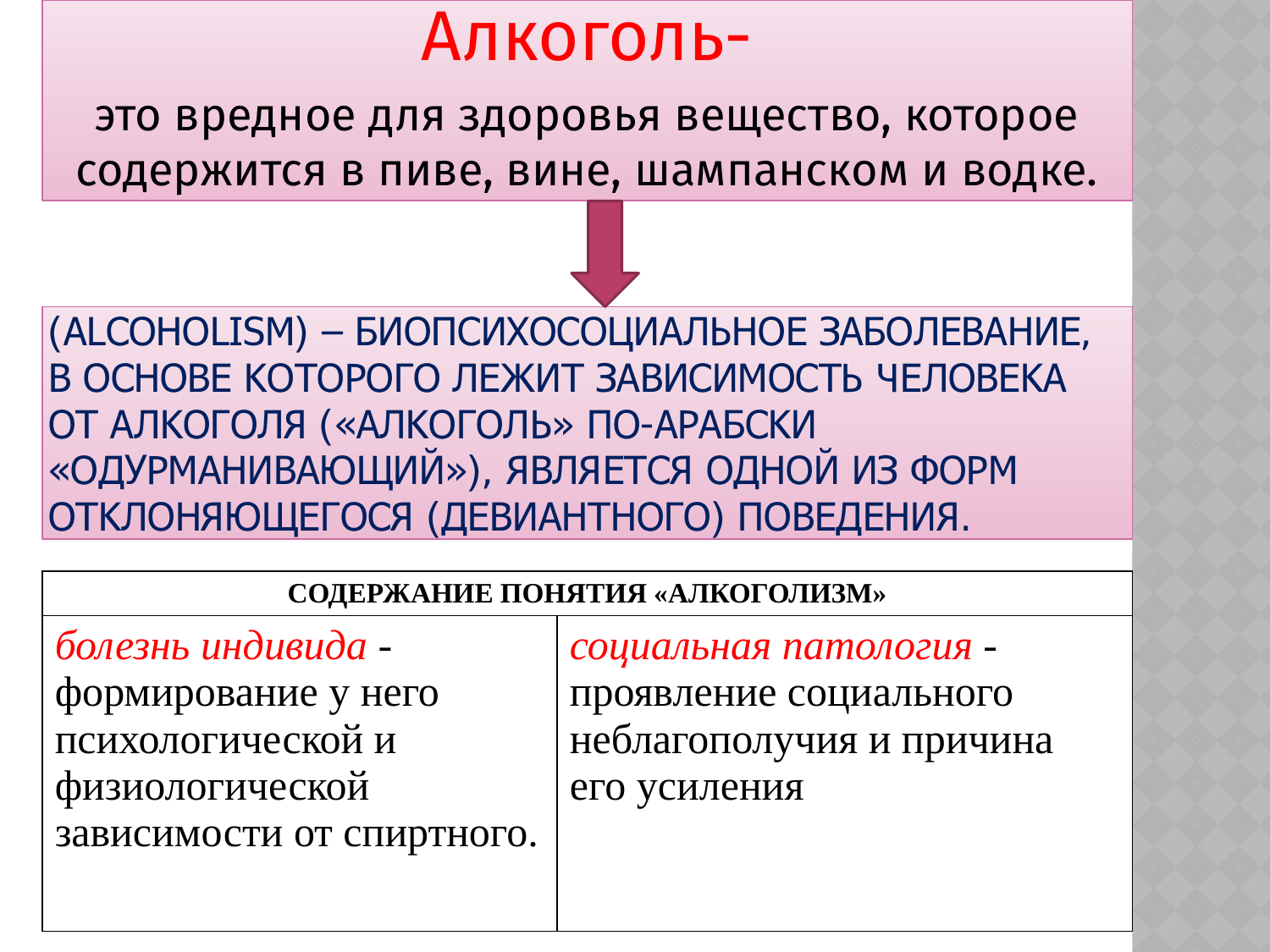

Алкоголь-
это вредное для здоровья вещество, которое содержится в пиве, вине, шампанском и водке.

# (alcoholism) – биопсихосоциальное заболевание, в основе которого лежит зависимость человека от алкоголя («алкоголь» по-арабски «одурманивающий»), является одной из форм отклоняющегося (девиантного) поведения.
| СОДЕРЖАНИЕ ПОНЯТИЯ «АЛКОГОЛИЗМ» |  |
| --- | --- |
| болезнь индивида - формирование у него психологической и физиологической зависимости от спиртного. | социальная патология - проявление социального неблагополучия и причина его усиления |